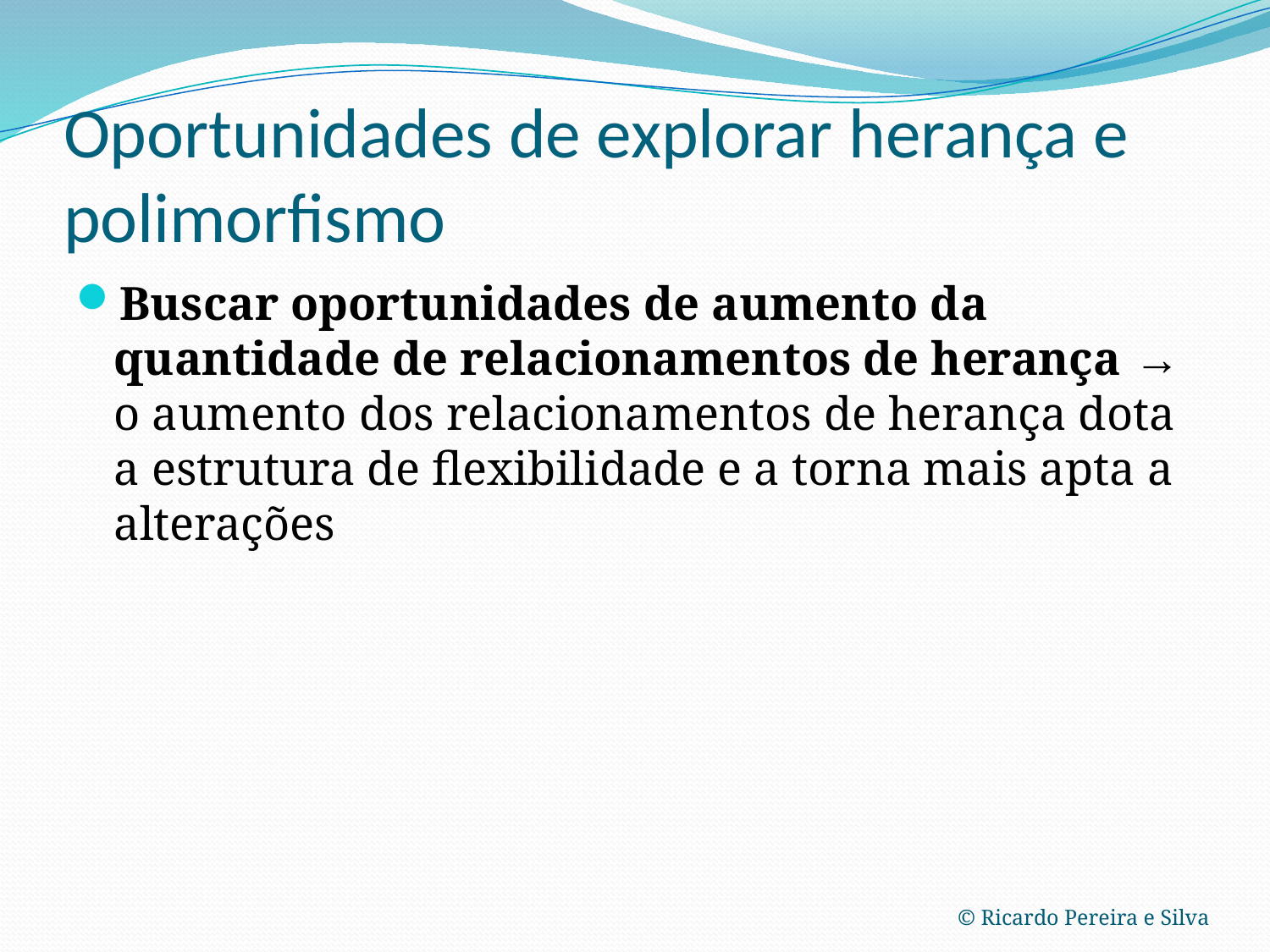

# Oportunidades de explorar herança e polimorfismo
Buscar oportunidades de aumento da quantidade de relacionamentos de herança → o aumento dos relacionamentos de herança dota a estrutura de flexibilidade e a torna mais apta a alterações
© Ricardo Pereira e Silva